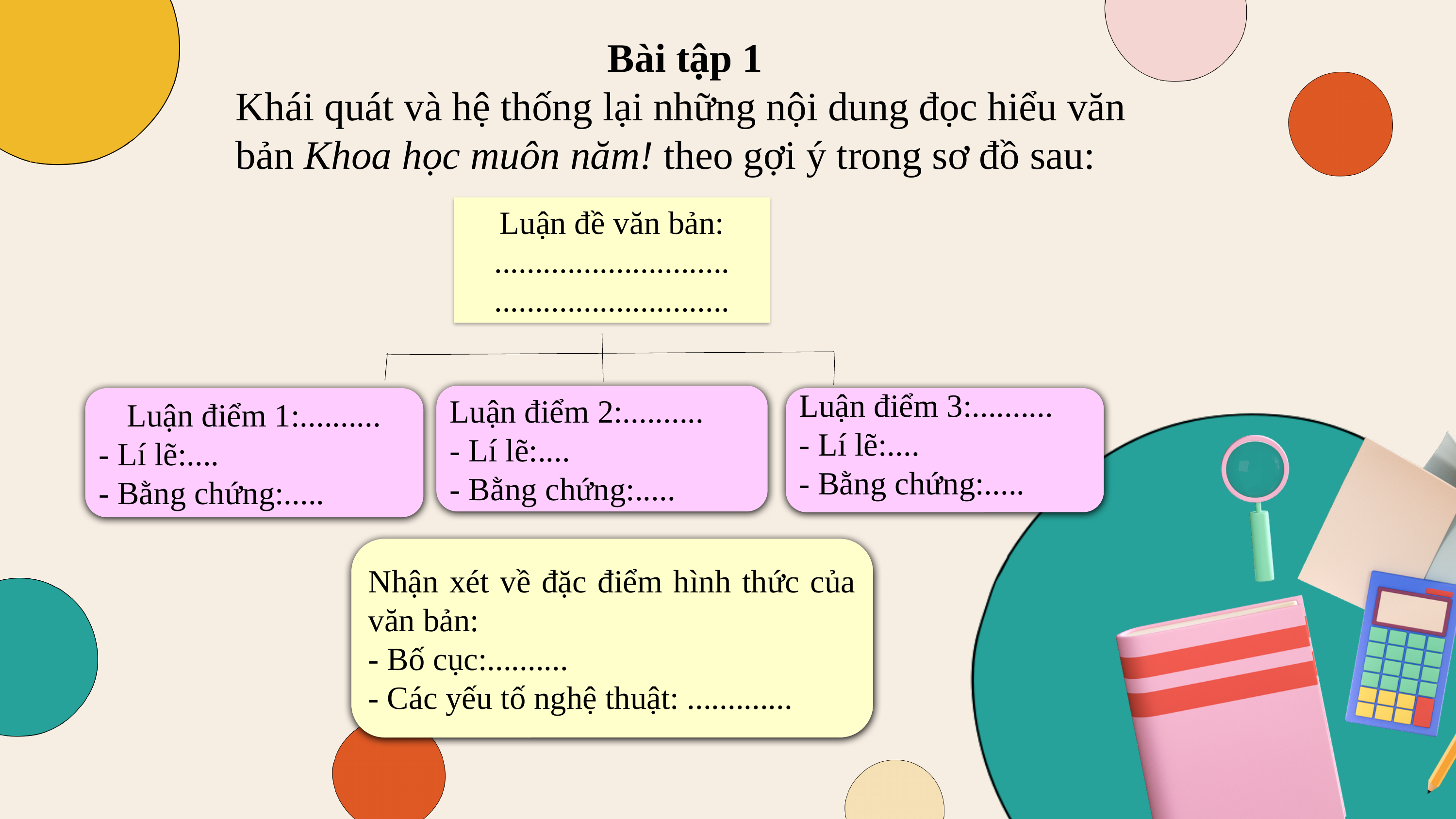

Bài tập 1
Khái quát và hệ thống lại những nội dung đọc hiểu văn bản Khoa học muôn năm! theo gợi ý trong sơ đồ sau:

Luận đề văn bản:
.............................
.............................

Luận điểm 2:..........
- Lí lẽ:....
- Bằng chứng:.....

Luận điểm 1:..........
- Lí lẽ:....
- Bằng chứng:.....
Luận điểm 3:..........
- Lí lẽ:....
- Bằng chứng:.....

Nhận xét về đặc điểm hình thức của văn bản:
- Bố cục:..........
- Các yếu tố nghệ thuật: .............